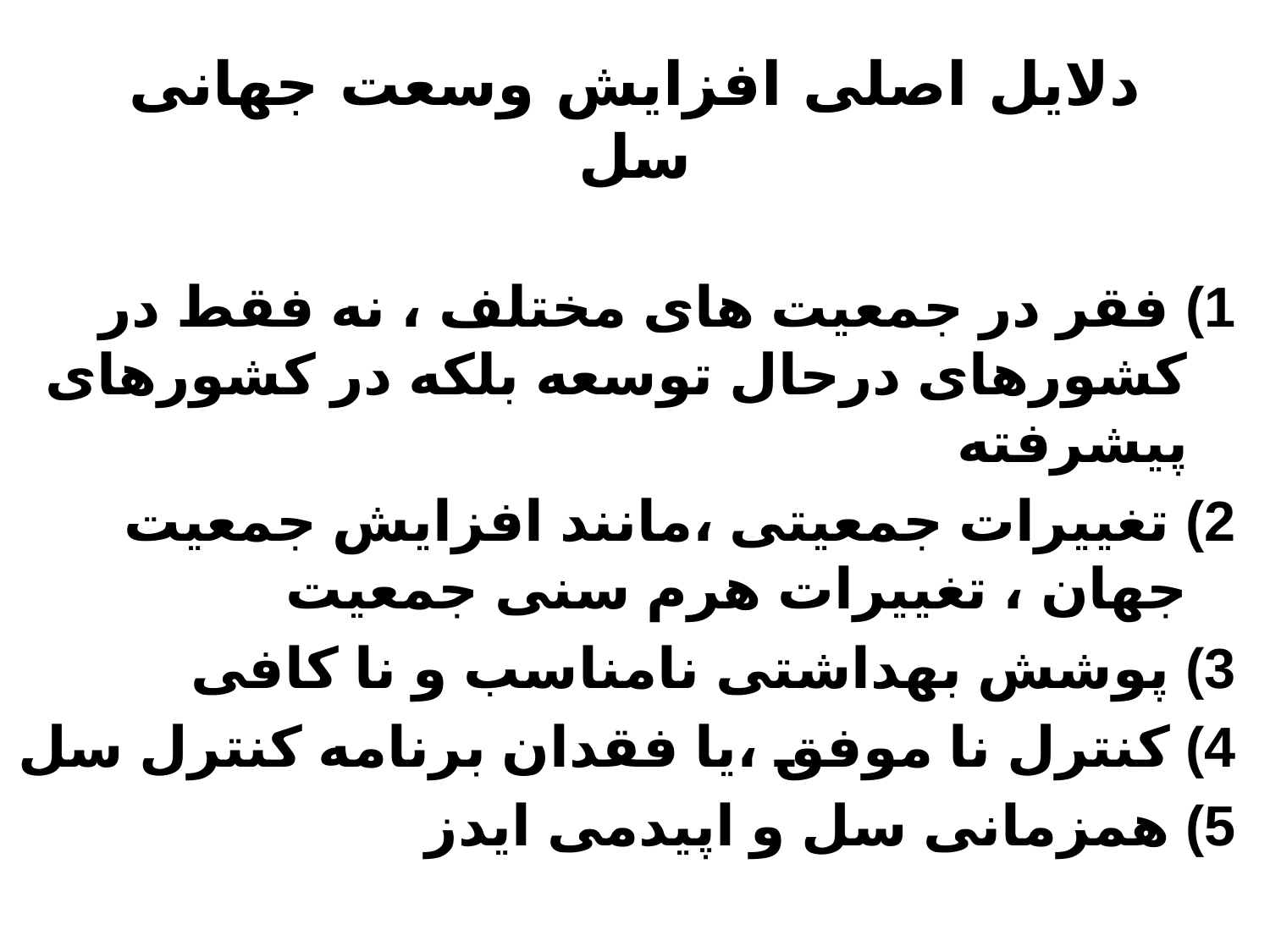

# دلایل اصلی افزایش وسعت جهانی سل
1) فقر در جمعیت های مختلف ، نه فقط در کشورهای درحال توسعه بلکه در کشورهای پیشرفته
2) تغییرات جمعیتی ،مانند افزایش جمعیت جهان ، تغییرات هرم سنی جمعیت
3) پوشش بهداشتی نامناسب و نا کافی
4) کنترل نا موفق ،یا فقدان برنامه کنترل سل
5) همزمانی سل و اپیدمی ایدز